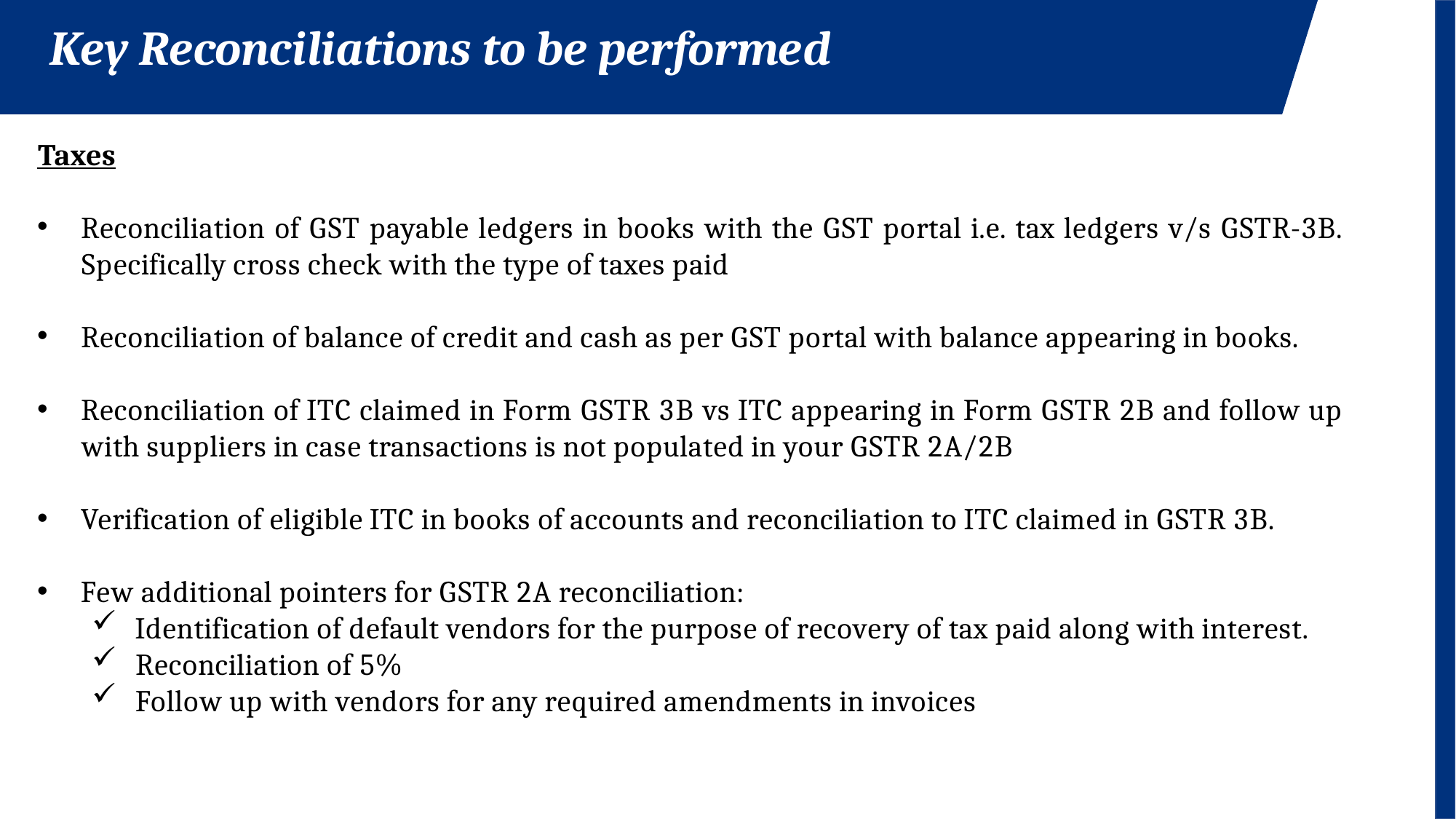

Key Reconciliations to be performed
Taxes

Reconciliation of GST payable ledgers in books with the GST portal i.e. tax ledgers v/s GSTR-3B. Specifically cross check with the type of taxes paid

Reconciliation of balance of credit and cash as per GST portal with balance appearing in books.

Reconciliation of ITC claimed in Form GSTR 3B vs ITC appearing in Form GSTR 2B and follow up with suppliers in case transactions is not populated in your GSTR 2A/2B

Verification of eligible ITC in books of accounts and reconciliation to ITC claimed in GSTR 3B.

Few additional pointers for GSTR 2A reconciliation:
Identification of default vendors for the purpose of recovery of tax paid along with interest.
Reconciliation of 5%
Follow up with vendors for any required amendments in invoices